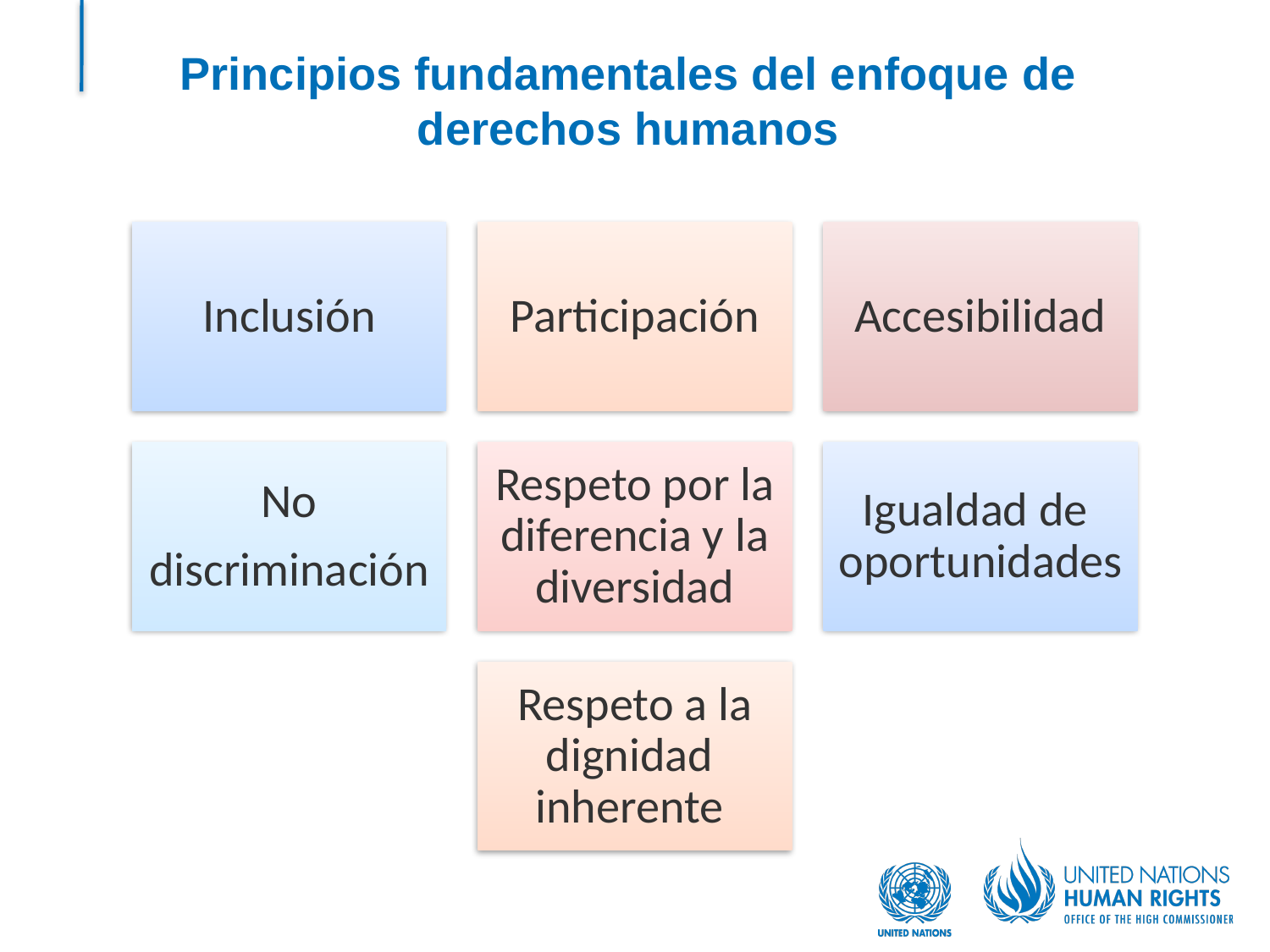

# Principios fundamentales del enfoque de derechos humanos
Inclusión
Participación
Accesibilidad
No
discriminación
Respeto por la diferencia y la diversidad
Igualdad de  oportunidades
Respeto a la dignidad  inherente